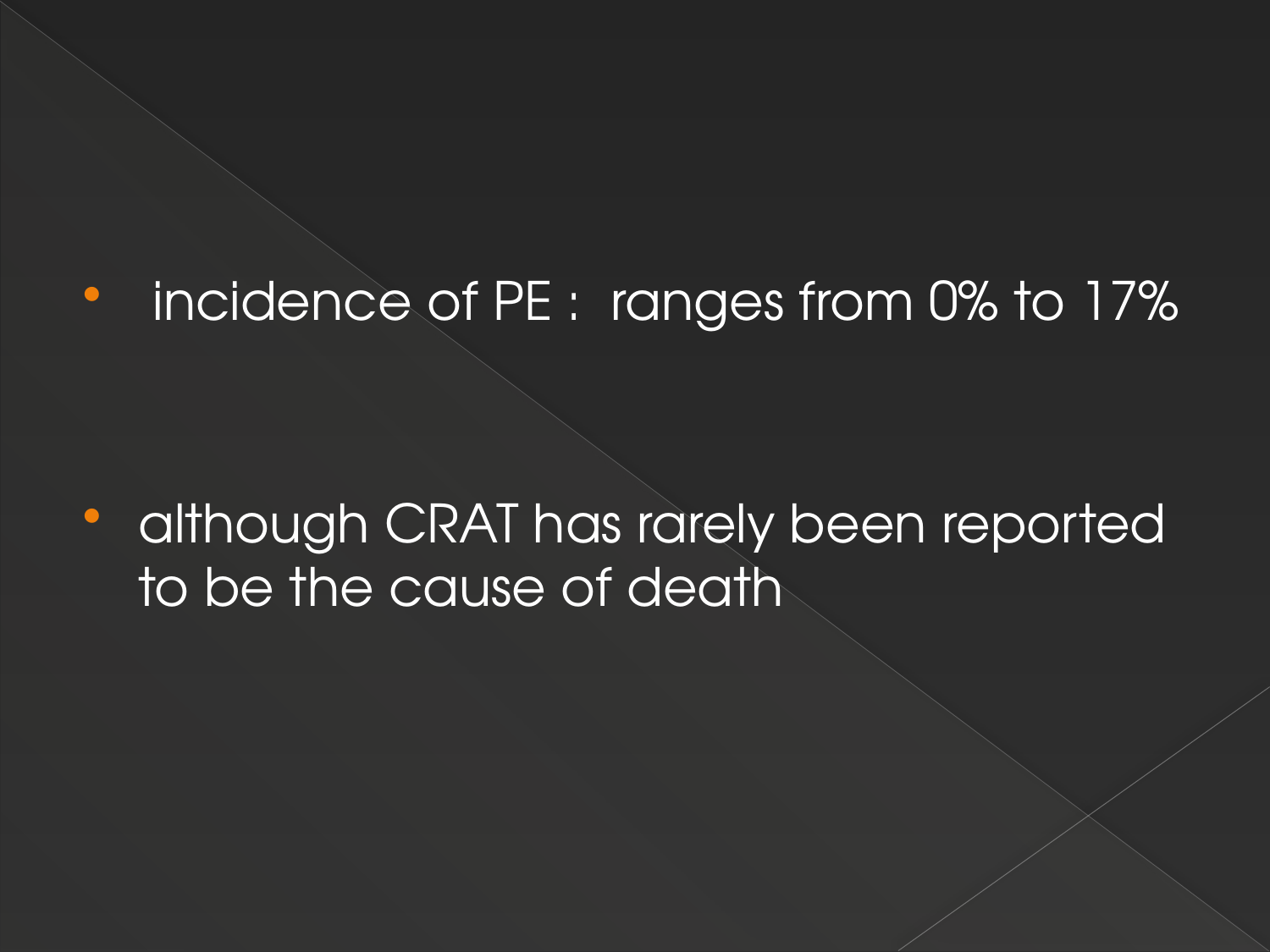

#
 incidence of PE :  ranges from 0% to 17%

although CRAT has rarely been reported to be the cause of death